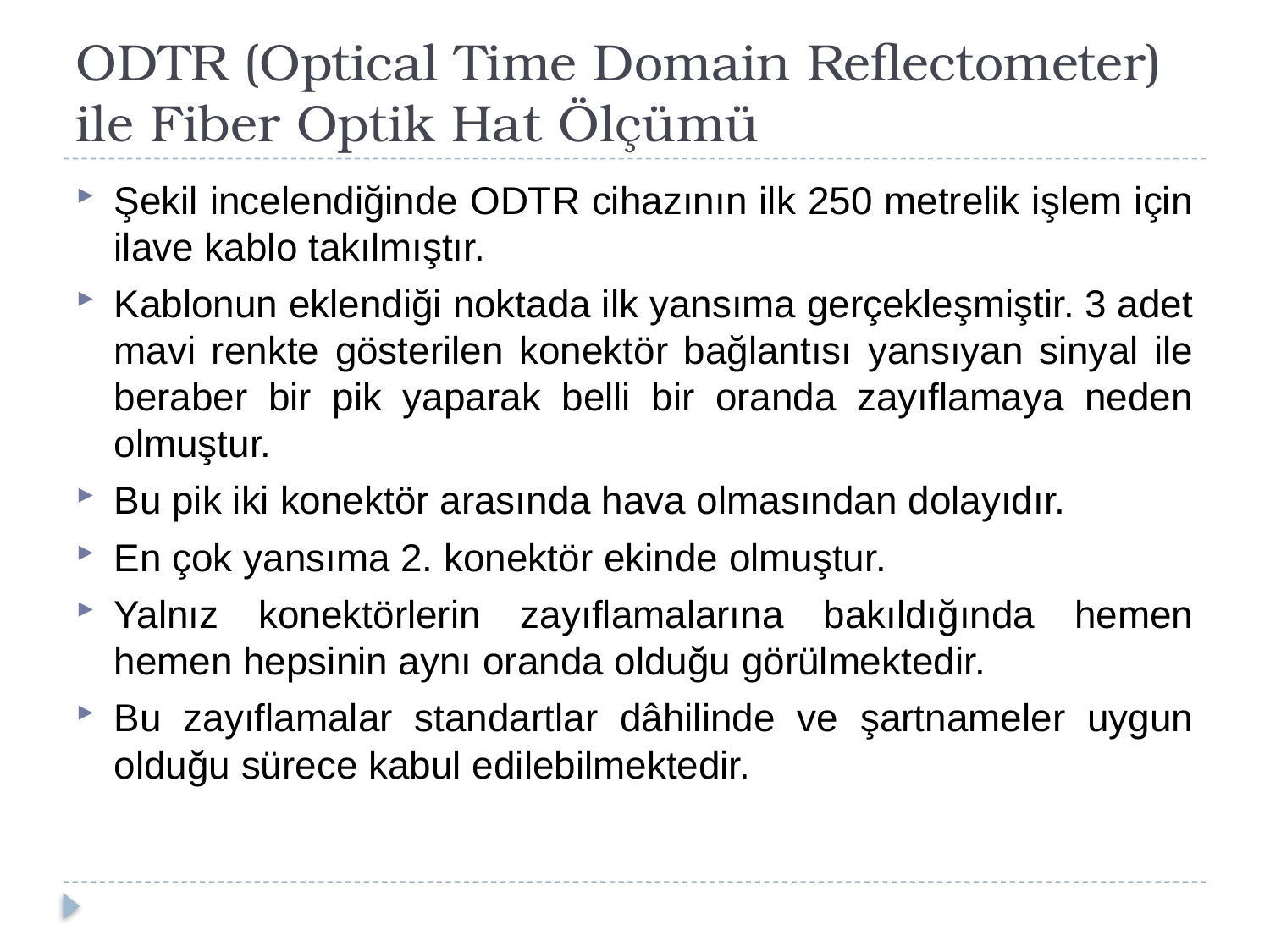

# ODTR (Optical Time Domain Reflectometer) ile Fiber Optik Hat Ölçümü
Şekil incelendiğinde ODTR cihazının ilk 250 metrelik işlem için ilave kablo takılmıştır.
Kablonun eklendiği noktada ilk yansıma gerçekleşmiştir. 3 adet mavi renkte gösterilen konektör bağlantısı yansıyan sinyal ile beraber bir pik yaparak belli bir oranda zayıflamaya neden olmuştur.
Bu pik iki konektör arasında hava olmasından dolayıdır.
En çok yansıma 2. konektör ekinde olmuştur.
Yalnız konektörlerin zayıflamalarına bakıldığında hemen hemen hepsinin aynı oranda olduğu görülmektedir.
Bu zayıflamalar standartlar dâhilinde ve şartnameler uygun olduğu sürece kabul edilebilmektedir.